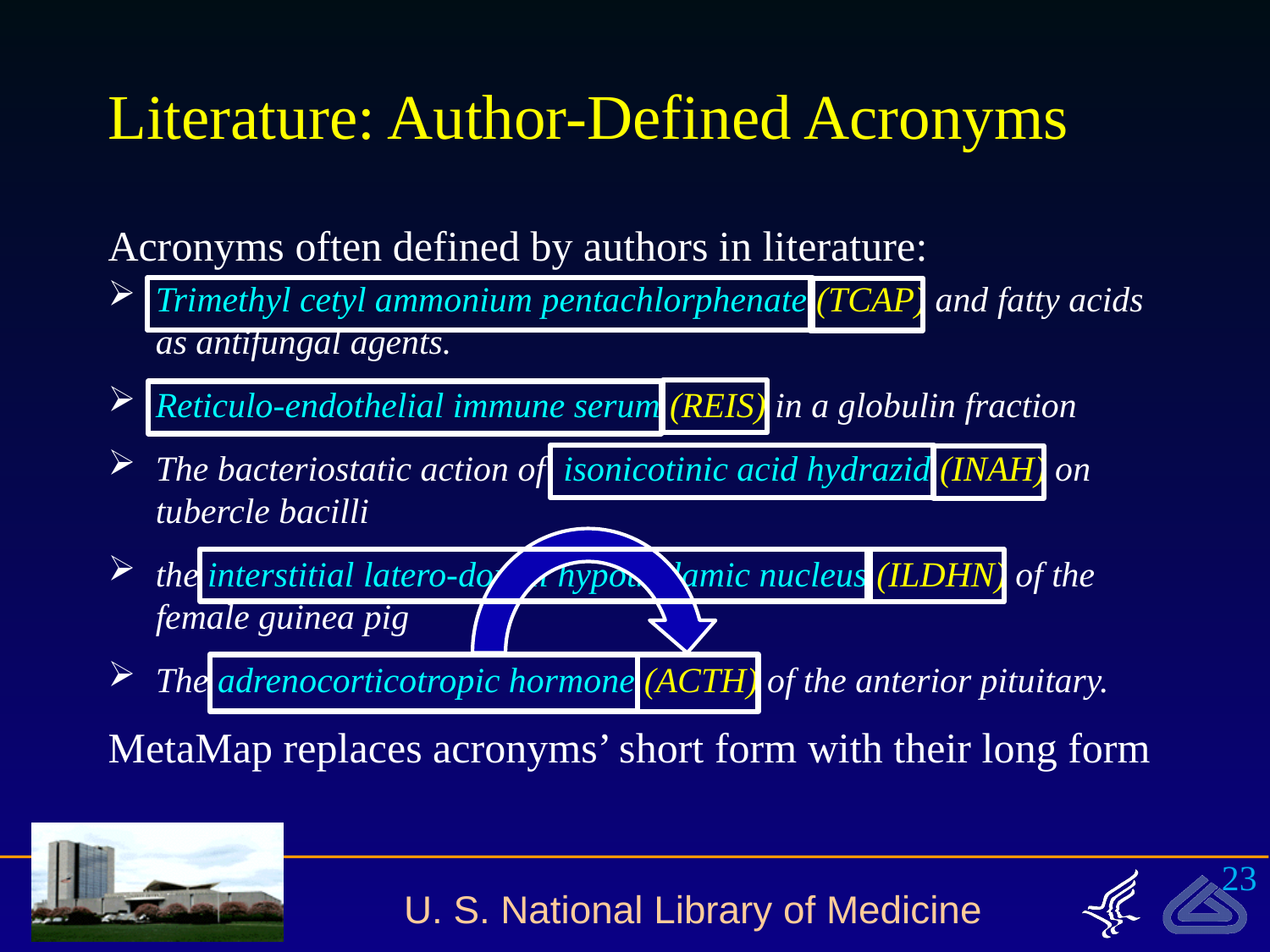

# Literature: Author-Defined Acronyms
Acronyms often defined by authors in literature:
Trimethyl cetyl ammonium pentachlorphenate (TCAP) and fatty acids as antifungal agents.
Reticulo-endothelial immune serum (REIS) in a globulin fraction
The bacteriostatic action of  isonicotinic acid hydrazid (INAH) on tubercle bacilli
the interstitial latero-dorsal hypothalamic nucleus (ILDHN) of the female guinea pig
The adrenocorticotropic hormone (ACTH) of the anterior pituitary.
MetaMap replaces acronyms’ short form with their long form

23